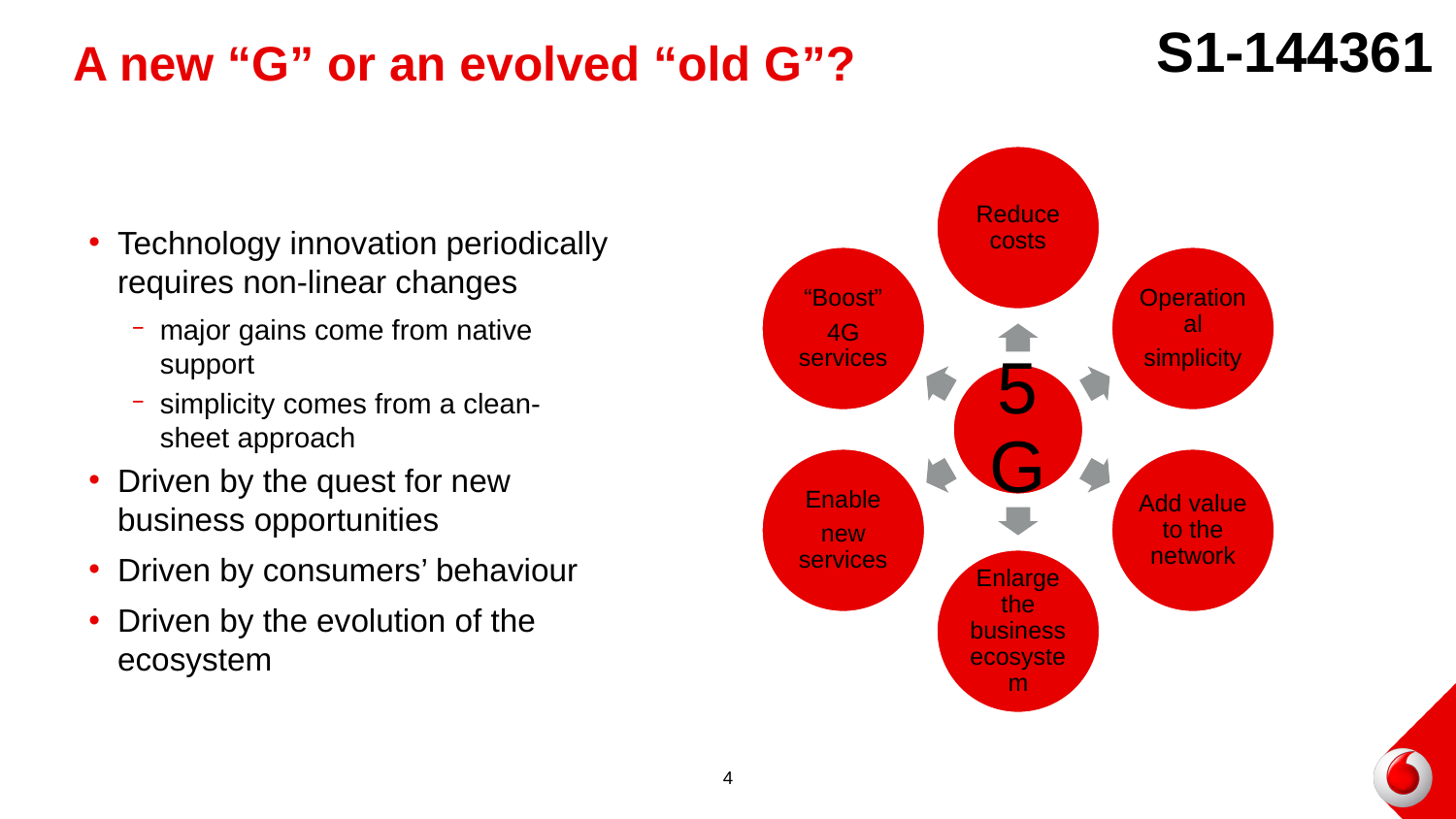

S1-144361
# A new “G” or an evolved “old G”?
Reduce costs
Technology innovation periodically requires non-linear changes
major gains come from native support
simplicity comes from a clean-sheet approach
Driven by the quest for new business opportunities
Driven by consumers’ behaviour
Driven by the evolution of the ecosystem

“Boost”
4G services
Operational
simplicity

5G

Enable
new services
Add value to the network

Enlarge the business ecosystem
4